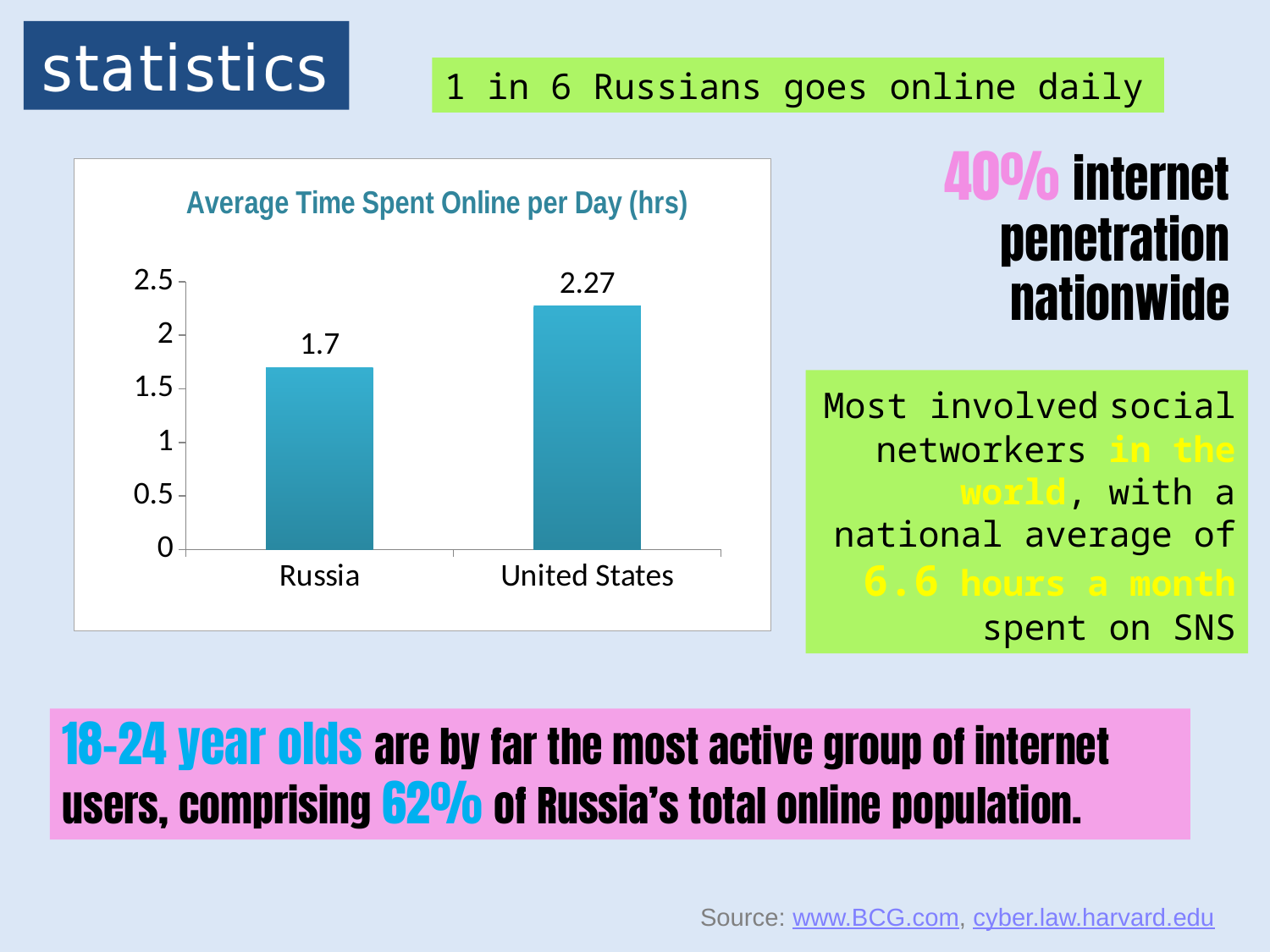

statistics
1 in 6 Russians goes online daily
40% internet penetration nationwide

### Chart: Average Time Spent Online per Day (hrs)

| Category | Time Spent Online per Day |
|---|---|
| Russia | 1.7 |
| United States | 2.27 |
Most involved social networkers in the world, with a national average of  6.6 hours a month spent on SNS
18-24 year olds are by far the most active group of internet users, comprising 62% of Russia’s total online population.
Source: www.BCG.com, cyber.law.harvard.edu